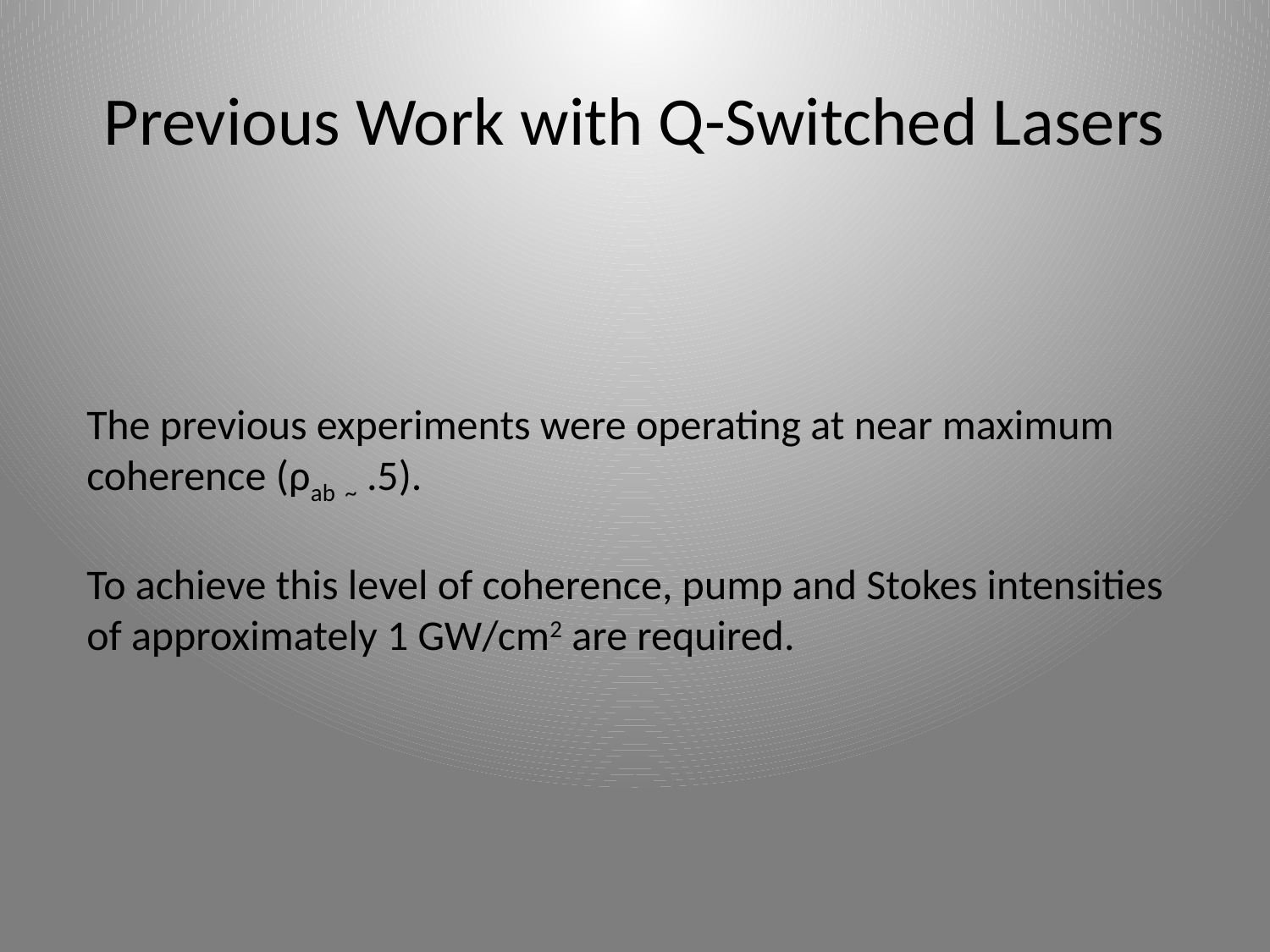

# Previous Work with Q-Switched Lasers
The previous experiments were operating at near maximum coherence (ρab ~ .5).

To achieve this level of coherence, pump and Stokes intensities of approximately 1 GW/cm2 are required.